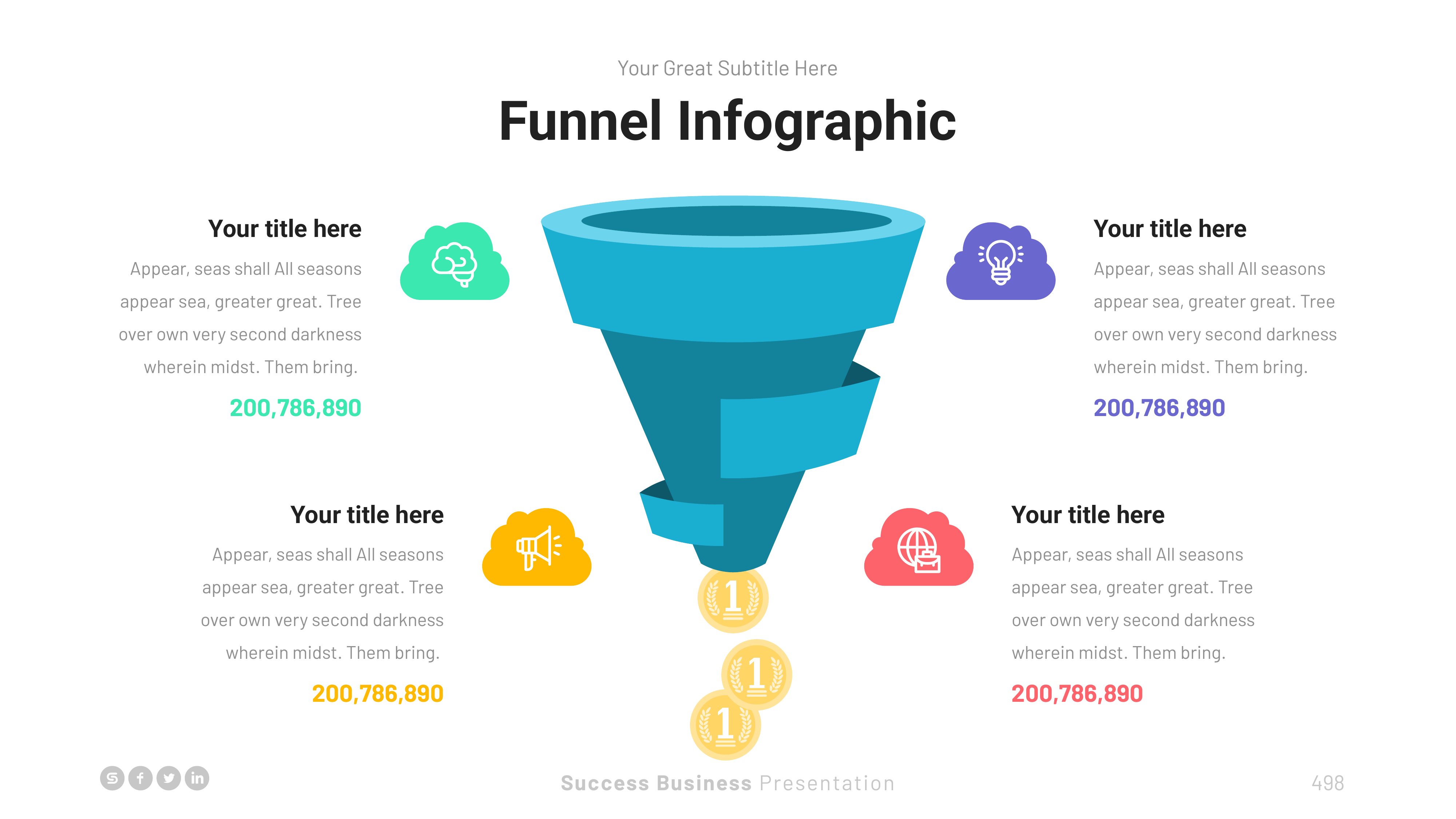

Your Great Subtitle Here
Funnel Infographic
Your title here
Appear, seas shall All seasons appear sea, greater great. Tree over own very second darkness wherein midst. Them bring.
Your title here
Appear, seas shall All seasons appear sea, greater great. Tree over own very second darkness wherein midst. Them bring.

200,786,890
200,786,890
Your title here
Appear, seas shall All seasons appear sea, greater great. Tree over own very second darkness wherein midst. Them bring.
Your title here
Appear, seas shall All seasons appear sea, greater great. Tree over own very second darkness wherein midst. Them bring.

200,786,890
200,786,890